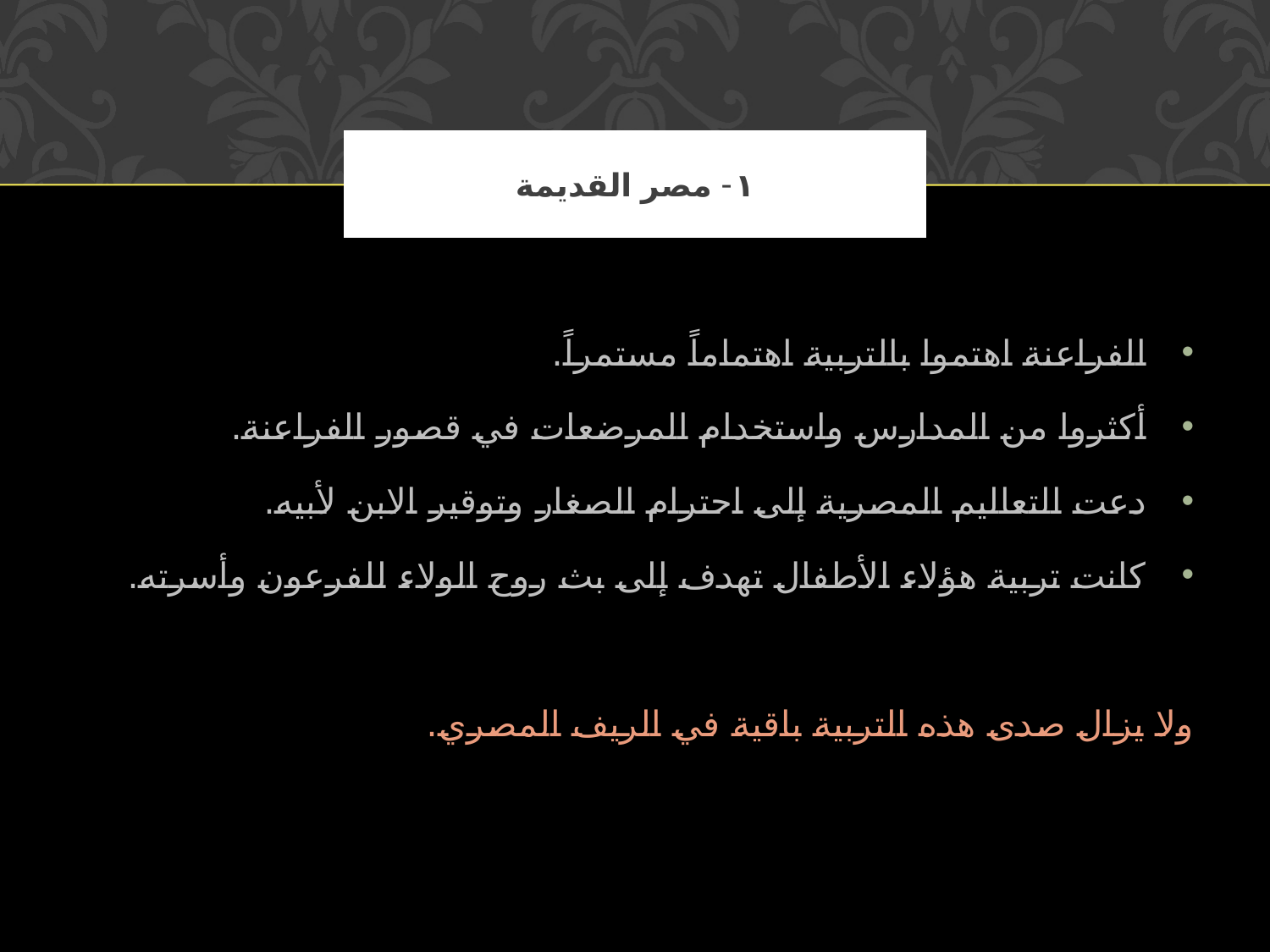

# ١- مصر القديمة
الفراعنة اهتموا بالتربية اهتماماً مستمراً.
أكثروا من المدارس واستخدام المرضعات في قصور الفراعنة.
دعت التعاليم المصرية إلى احترام الصغار وتوقير الابن لأبيه.
كانت تربية هؤلاء الأطفال تهدف إلى بث روح الولاء للفرعون وأسرته.

ولا يزال صدى هذه التربية باقية في الريف المصري.